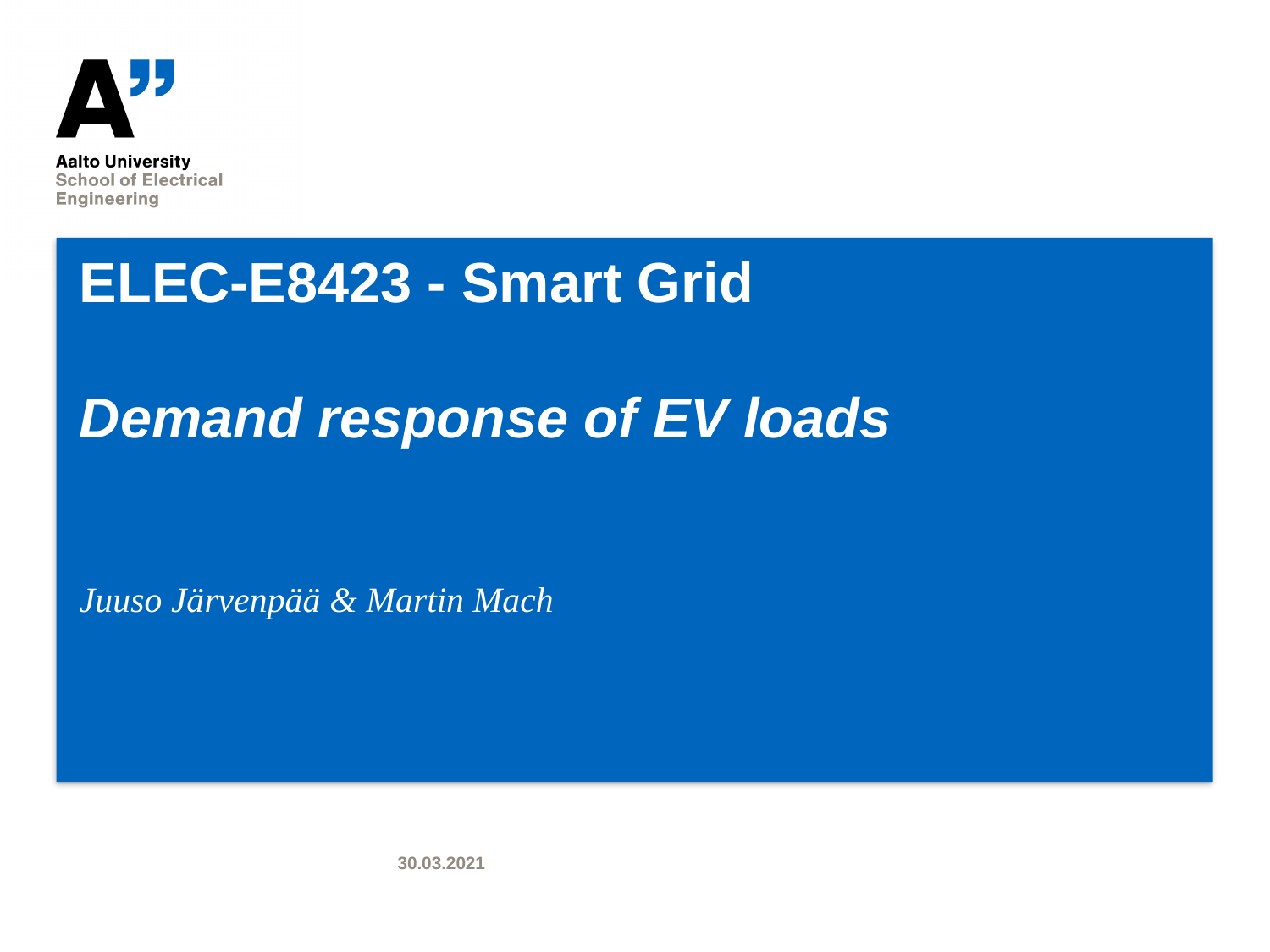

# ELEC-E8423 - Smart Grid Demand response of EV loads
Juuso Järvenpää & Martin Mach

30.03.2021